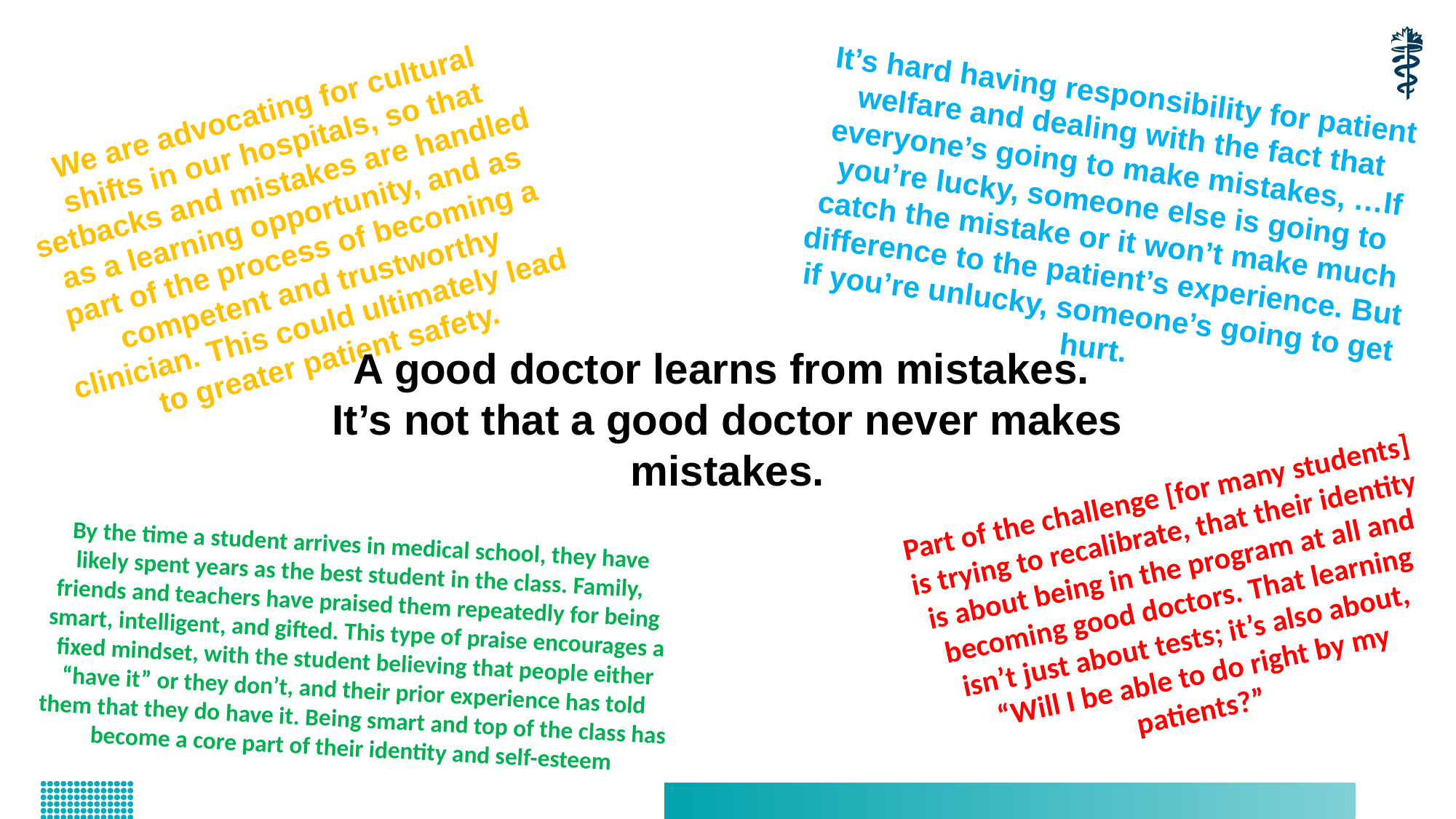

It’s hard having responsibility for patient welfare and dealing with the fact that everyone’s going to make mistakes, …If you’re lucky, someone else is going to catch the mistake or it won’t make much difference to the patient’s experience. But if you’re unlucky, someone’s going to get hurt.
We are advocating for cultural shifts in our hospitals, so that setbacks and mistakes are handled as a learning opportunity, and as part of the process of becoming a competent and trustworthy clinician. This could ultimately lead to greater patient safety.
A good doctor learns from mistakes.
It’s not that a good doctor never makes mistakes.
Part of the challenge [for many students] is trying to recalibrate, that their identity is about being in the program at all and becoming good doctors. That learning isn’t just about tests; it’s also about, “Will I be able to do right by my patients?”
By the time a student arrives in medical school, they have likely spent years as the best student in the class. Family, friends and teachers have praised them repeatedly for being smart, intelligent, and gifted. This type of praise encourages a fixed mindset, with the student believing that people either “have it” or they don’t, and their prior experience has told them that they do have it. Being smart and top of the class has become a core part of their identity and self-esteem